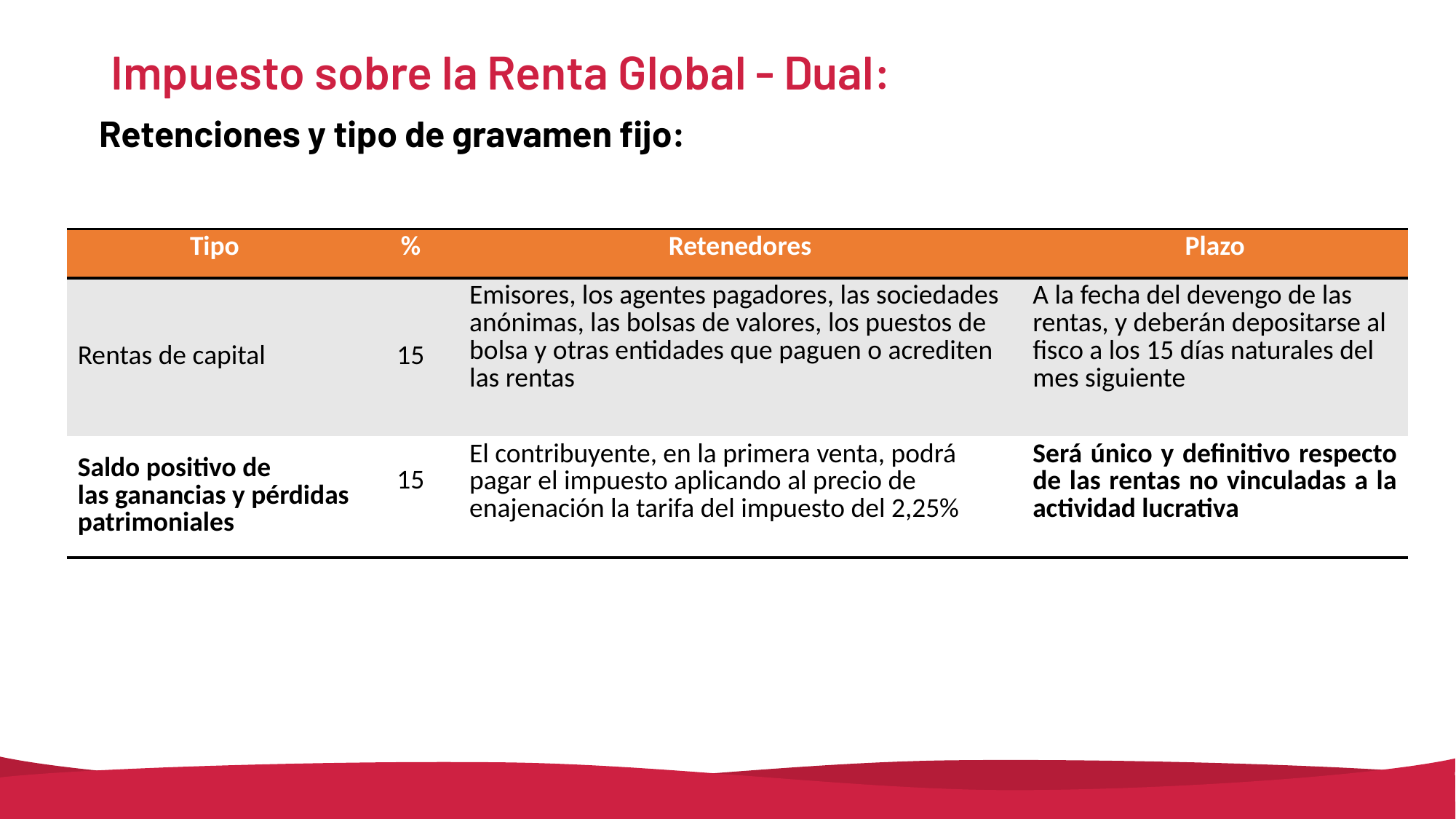

# Impuesto sobre la Renta Global - Dual:
Retenciones y tipo de gravamen fijo:

| Tipo | % | Retenedores | Plazo |
| --- | --- | --- | --- |
| Rentas de capital | 15 | Emisores, los agentes pagadores, las sociedades anónimas, las bolsas de valores, los puestos de bolsa y otras entidades que paguen o acrediten las rentas | A la fecha del devengo de las rentas, y deberán depositarse al fisco a los 15 días naturales del mes siguiente |
| Saldo positivo de las ganancias y pérdidas patrimoniales | 15 | El contribuyente, en la primera venta, podrá pagar el impuesto aplicando al precio de enajenación la tarifa del impuesto del 2,25% | Será único y definitivo respecto de las rentas no vinculadas a la actividad lucrativa |